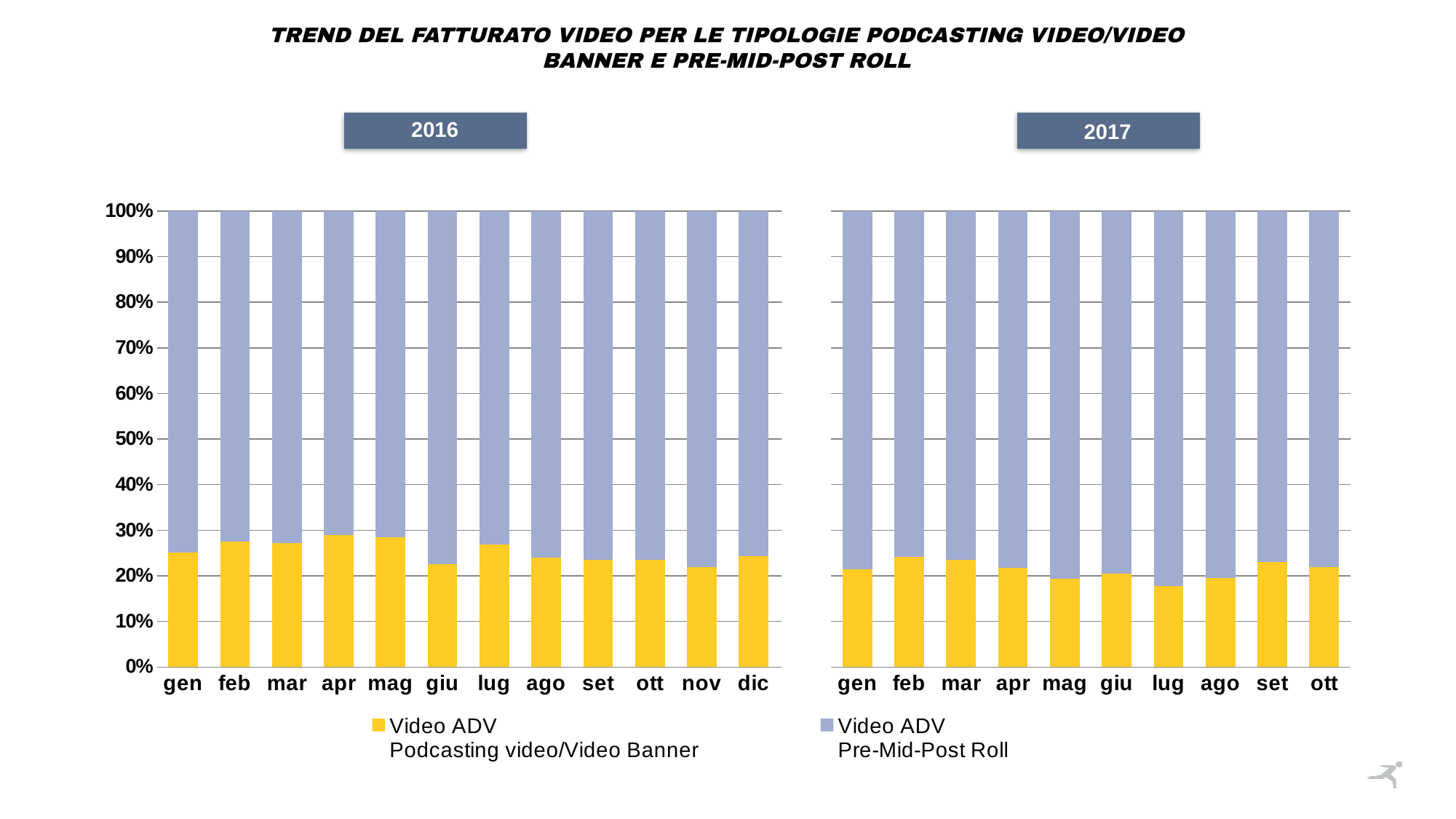

Trend del fatturato VIDEO per le tipologie Podcasting video/Video Banner e Pre-Mid-Post Roll

2016
2017

### Chart

| Category | Video ADV
Podcasting video/Video Banner   | Video ADV
Pre-Mid-Post Roll  |
|---|---|---|
| gen | 0.25167413871437644 | 0.7483258612856236 |
| feb | 0.27441014759438237 | 0.7255898524056178 |
| mar | 0.2722185336842358 | 0.7277814663157641 |
| apr | 0.28874385235365396 | 0.7112561476463459 |
| mag | 0.2842228991186672 | 0.7157771008813327 |
| giu | 0.22492158428402176 | 0.7750784157159784 |
| lug | 0.2687261226666524 | 0.7312738773333475 |
| ago | 0.240037892722472 | 0.759962107277528 |
| set | 0.23524064993686322 | 0.7647593500631368 |
| ott | 0.2350692757259855 | 0.7649307242740144 |
| nov | 0.21904074522047995 | 0.7809592547795201 |
| dic | 0.24343394025876772 | 0.7565660597412324 |
| - | 0.0 | 0.0 |
| gen | 0.21482275984651175 | 0.7851772401534882 |
| feb | 0.2408986115346367 | 0.7591013884653635 |
| mar | 0.23535972010750328 | 0.7646402798924968 |
| apr | 0.21820709335493166 | 0.7817929066450685 |
| mag | 0.19307403165204717 | 0.8069259683479528 |
| giu | 0.2056253486421492 | 0.7943746513578509 |
| lug | 0.17842516732680344 | 0.8215748326731966 |
| ago | 0.19472979863204237 | 0.8052702013679576 |
| set | 0.2303041338742132 | 0.7696958661257868 |
| ott | 0.21910362949488346 | 0.7808963705051165 |